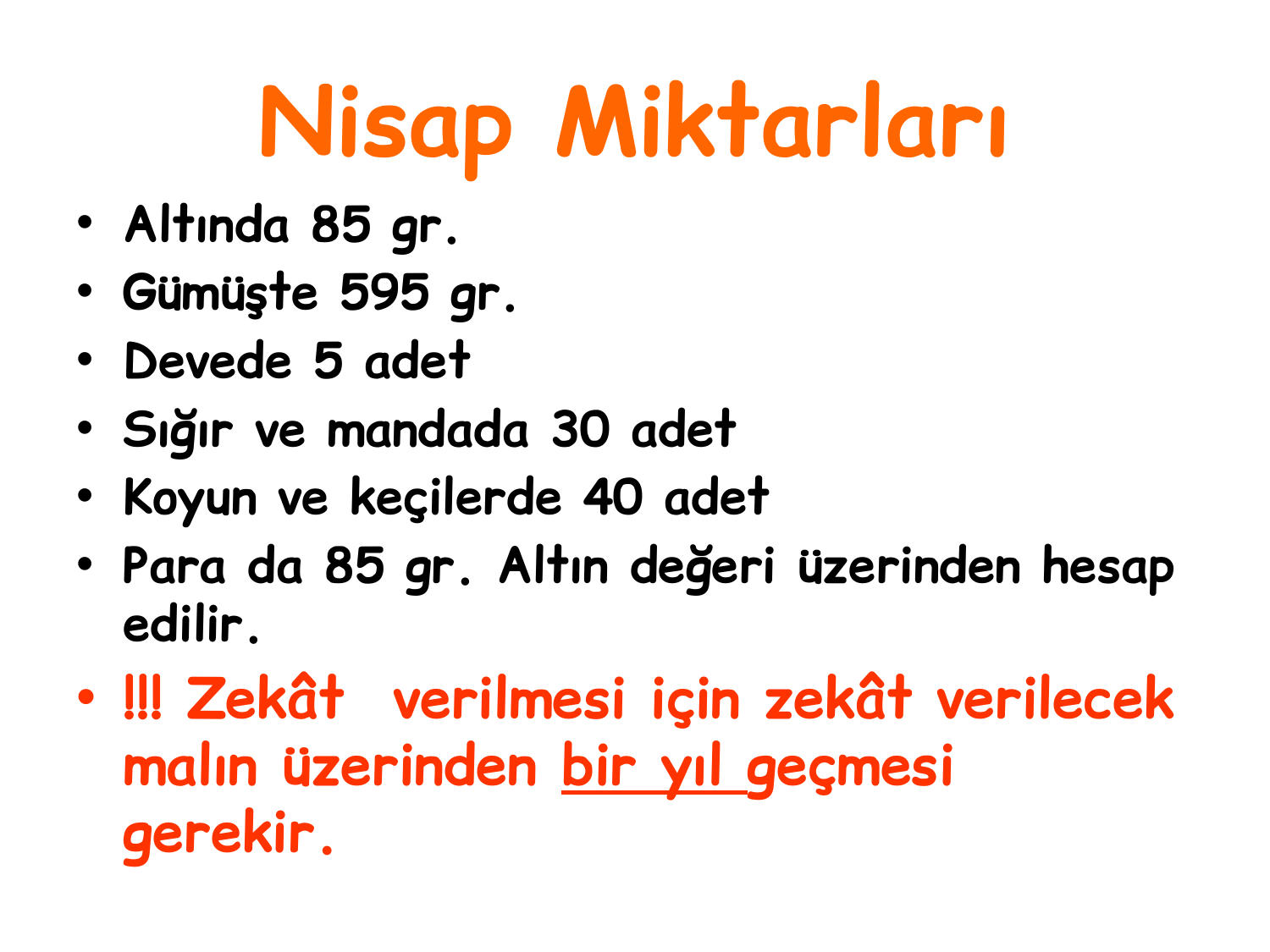

# Nisap Miktarları
Altında 85 gr.
Gümüşte 595 gr.
Devede 5 adet
Sığır ve mandada 30 adet
Koyun ve keçilerde 40 adet
Para da 85 gr. Altın değeri üzerinden hesap edilir.
!!! Zekât  verilmesi için zekât verilecek malın üzerinden bir yıl geçmesi gerekir.